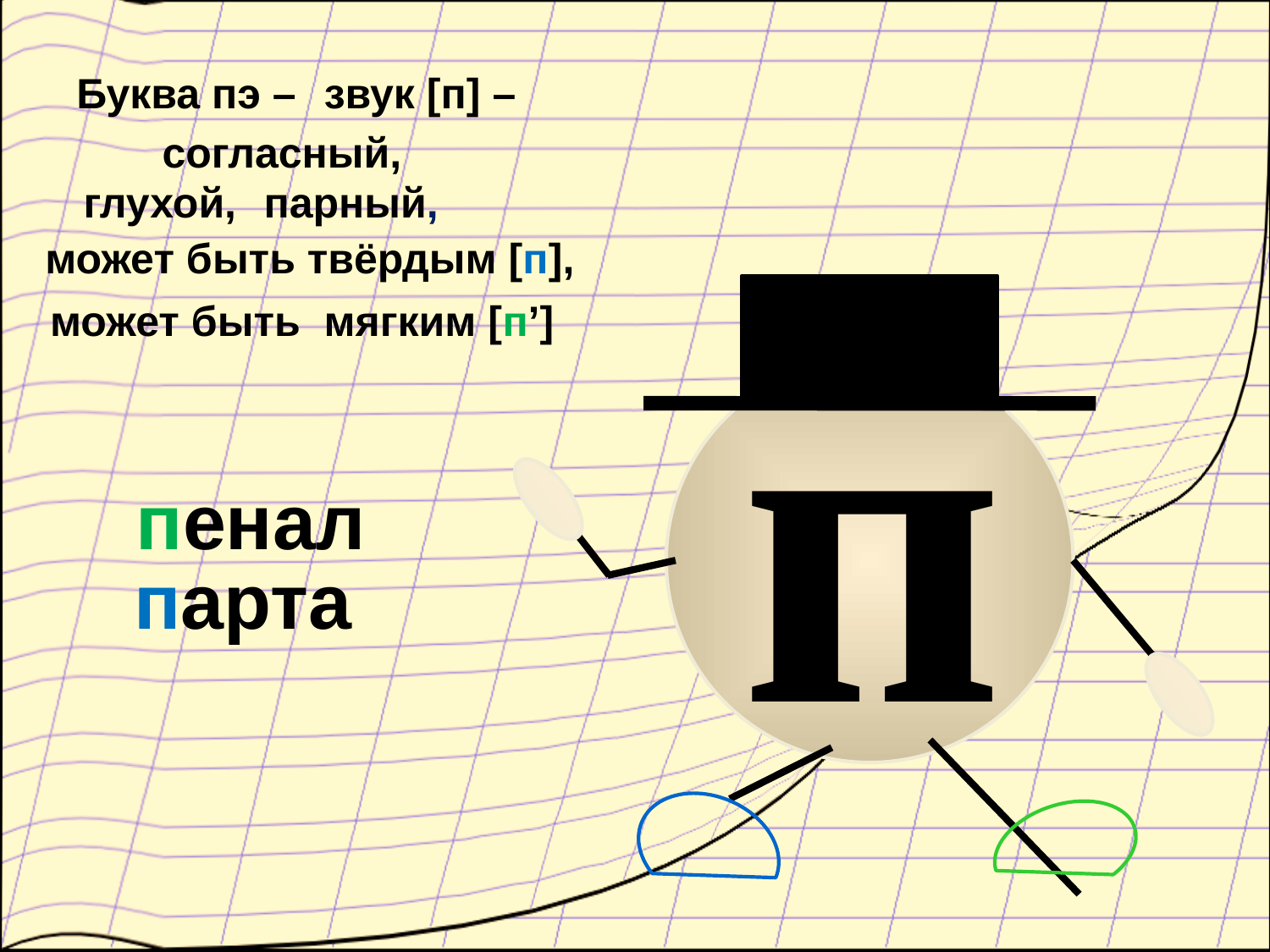

Буква пэ –
звук [п] –
согласный,
глухой,
парный,
может быть твёрдым [п],
п

может быть  мягким [п’]

пенал

парта